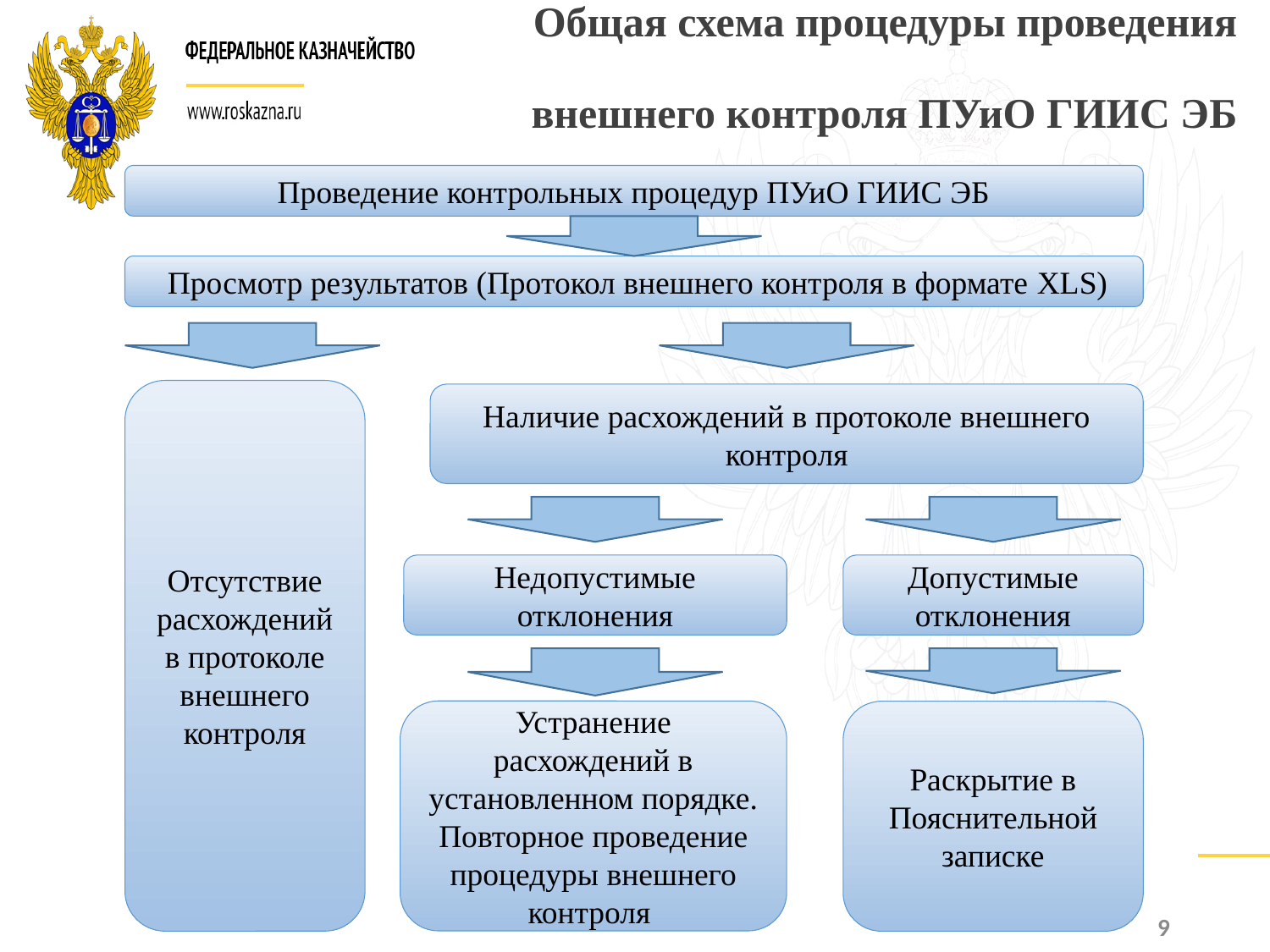

Общая схема процедуры проведения
внешнего контроля ПУиО ГИИС ЭБ

 Проведение контрольных процедур ПУиО ГИИС ЭБ

 Просмотр результатов (Протокол внешнего контроля в формате XLS)

Отсутствие расхождений в протоколе внешнего контроля

Наличие расхождений в протоколе внешнего контроля

Недопустимые отклонения

Допустимые отклонения

Устранение расхождений в установленном порядке. Повторное проведение процедуры внешнего контроля

Раскрытие в Пояснительной записке

9